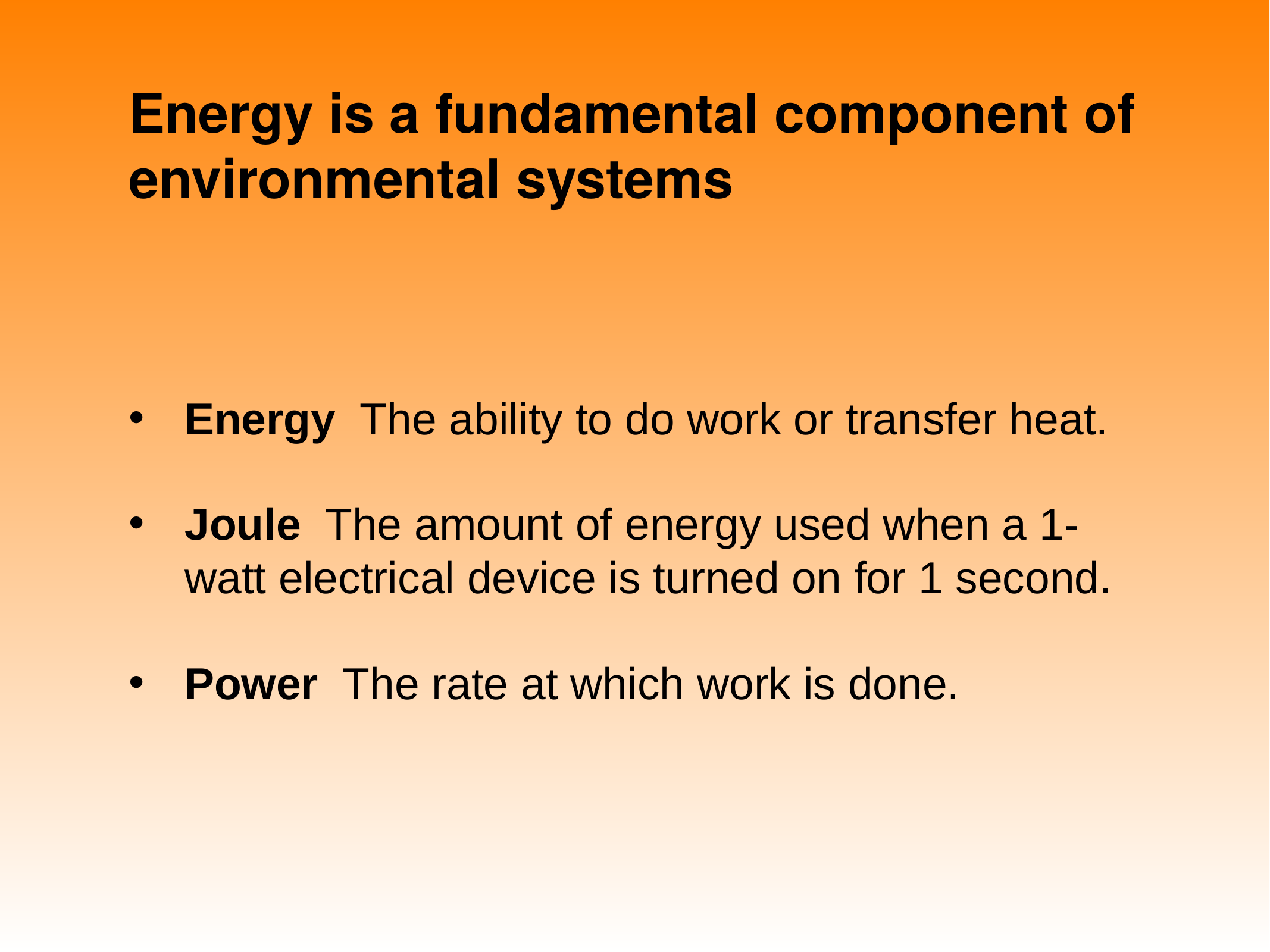

# Energy is a fundamental component of environmental systems
Energy  The ability to do work or transfer heat.
Joule  The amount of energy used when a 1-watt electrical device is turned on for 1 second.
Power  The rate at which work is done.